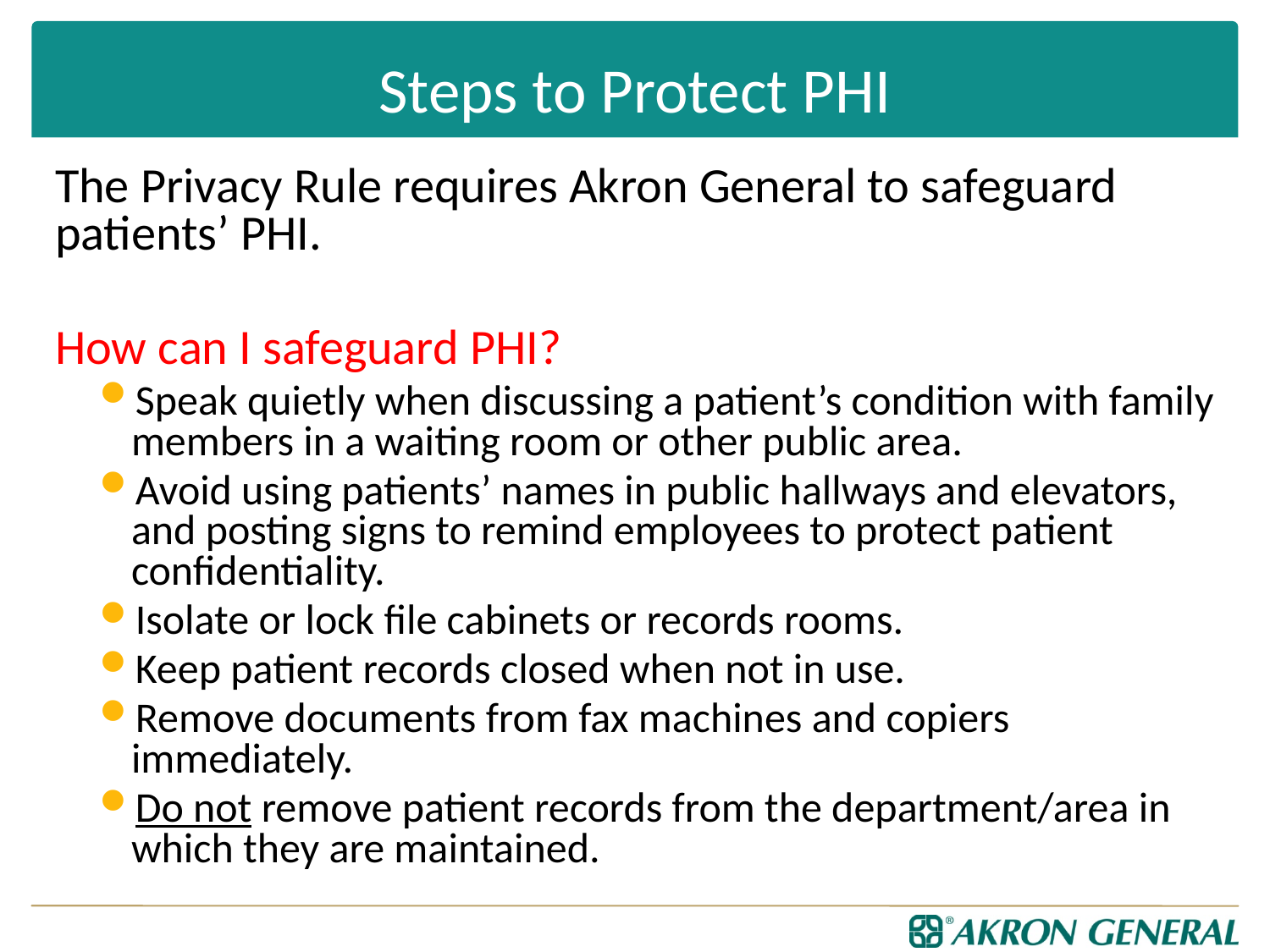

# Steps to Protect PHI
The Privacy Rule requires Akron General to safeguard patients’ PHI.

How can I safeguard PHI?
Speak quietly when discussing a patient’s condition with family members in a waiting room or other public area.
Avoid using patients’ names in public hallways and elevators, and posting signs to remind employees to protect patient confidentiality.
Isolate or lock file cabinets or records rooms.
Keep patient records closed when not in use.
Remove documents from fax machines and copiers immediately.
Do not remove patient records from the department/area in which they are maintained.